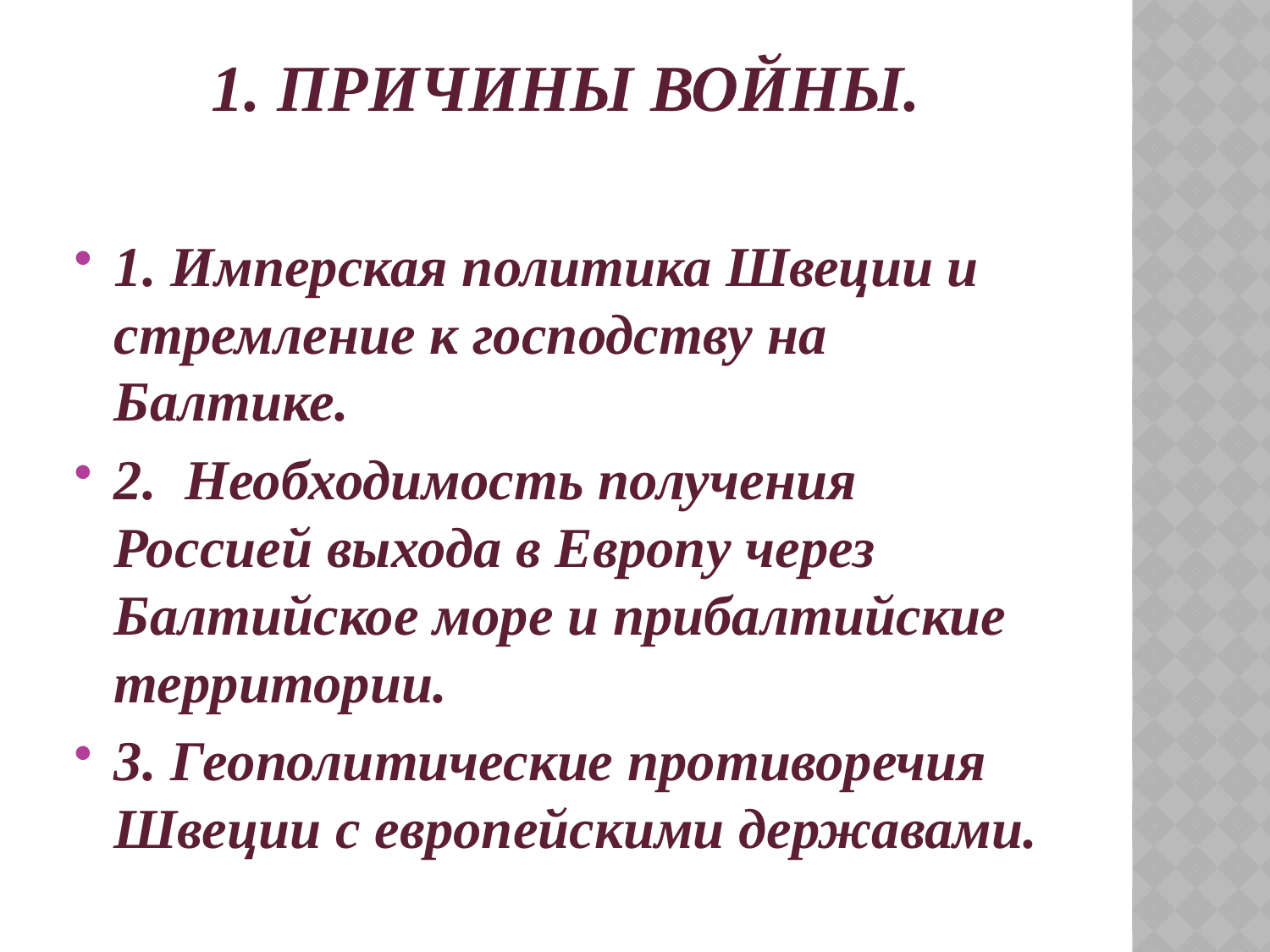

# 1. Причины войны.
1. Имперская политика Швеции и стремление к господству на Балтике.
2.  Необходимость получения Россией выхода в Европу через Балтийское море и прибалтийские территории.
3. Геополитические противоречия Швеции с европейскими державами.